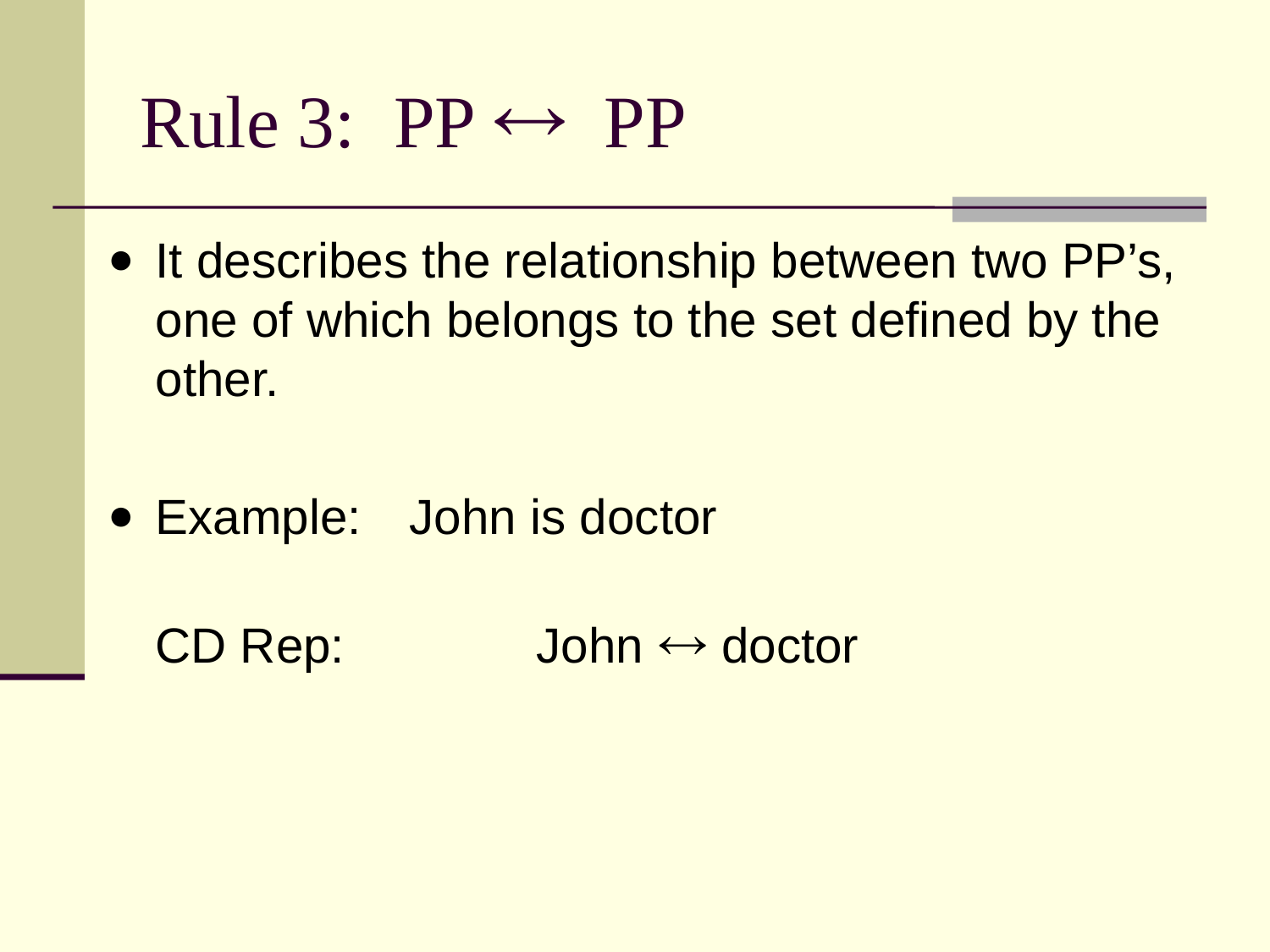

# Rule 3:	PP ↔  PP
It describes the relationship between two PP’s, one of which belongs to the set defined by the other.

Example:	John is doctor

	CD Rep:		John ↔ doctor